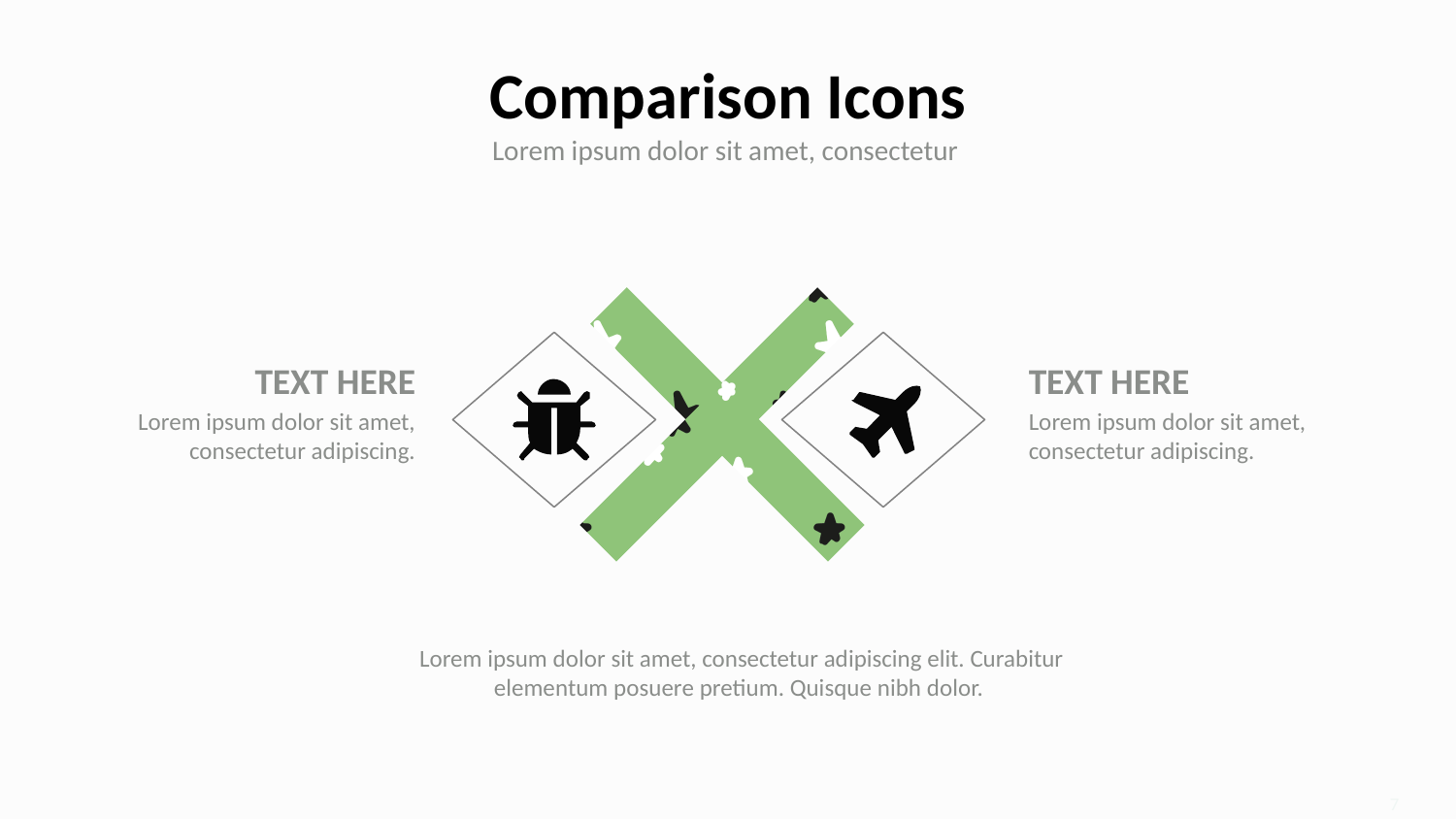

Comparison Icons
Lorem ipsum dolor sit amet, consectetur

TEXT HERE
Lorem ipsum dolor sit amet, consectetur adipiscing.
TEXT HERE
Lorem ipsum dolor sit amet, consectetur adipiscing.

Lorem ipsum dolor sit amet, consectetur adipiscing elit. Curabitur elementum posuere pretium. Quisque nibh dolor.